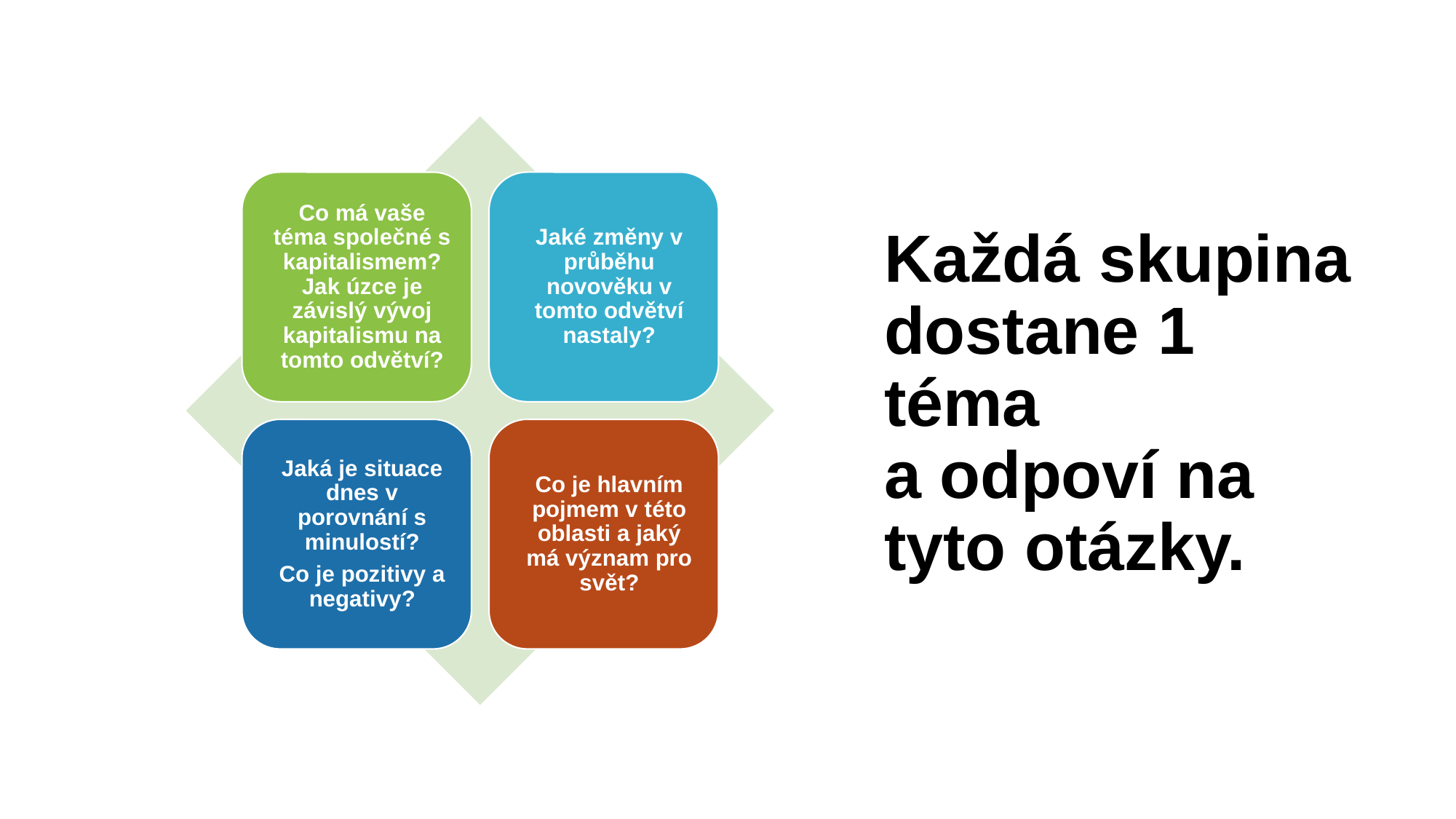

Co má vaše téma společné s kapitalismem? Jak úzce je závislý vývoj kapitalismu na tomto odvětví?
Jaké změny v průběhu novověku v tomto odvětví nastaly?
Jaká je situace dnes v porovnání s minulostí?
Co je pozitivy a negativy?
Co je hlavním pojmem v této oblasti a jaký má význam pro svět?
# Každá skupina dostane 1 téma a odpoví na tyto otázky.